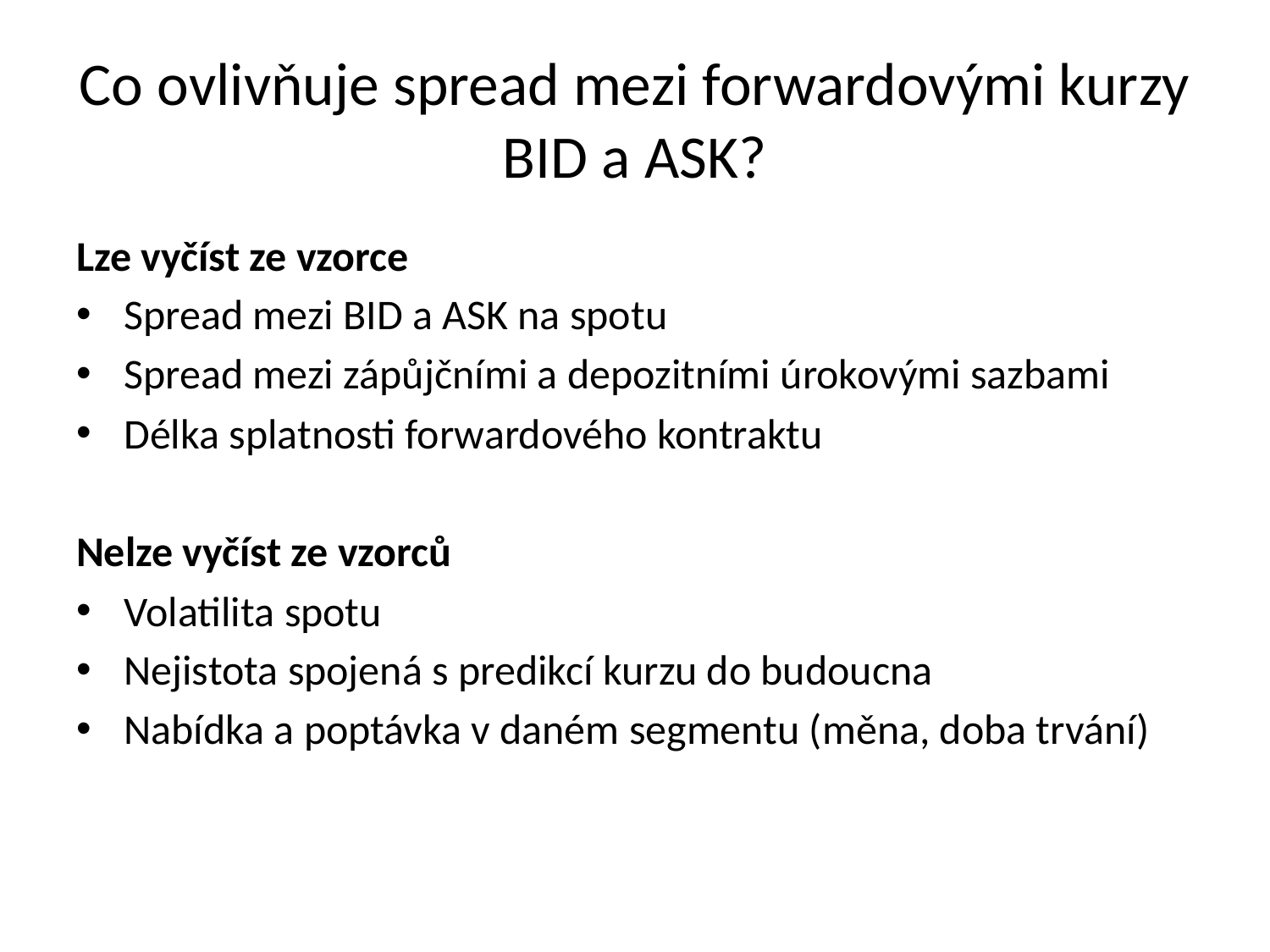

# Co ovlivňuje spread mezi forwardovými kurzy BID a ASK?
Lze vyčíst ze vzorce
Spread mezi BID a ASK na spotu
Spread mezi zápůjčními a depozitními úrokovými sazbami
Délka splatnosti forwardového kontraktu

Nelze vyčíst ze vzorců
Volatilita spotu
Nejistota spojená s predikcí kurzu do budoucna
Nabídka a poptávka v daném segmentu (měna, doba trvání)